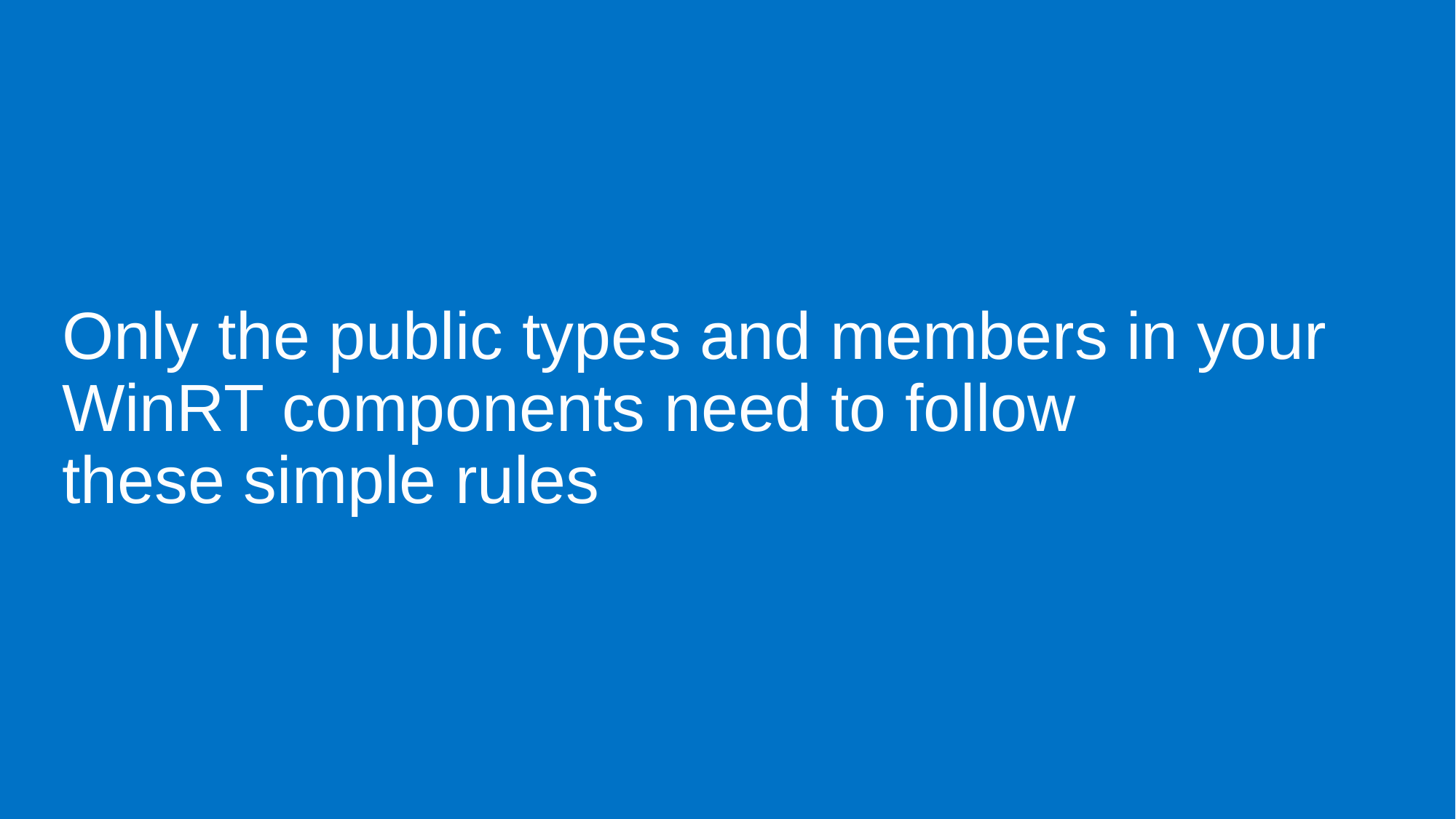

# Only the public types and members in your WinRT components need to follow these simple rules